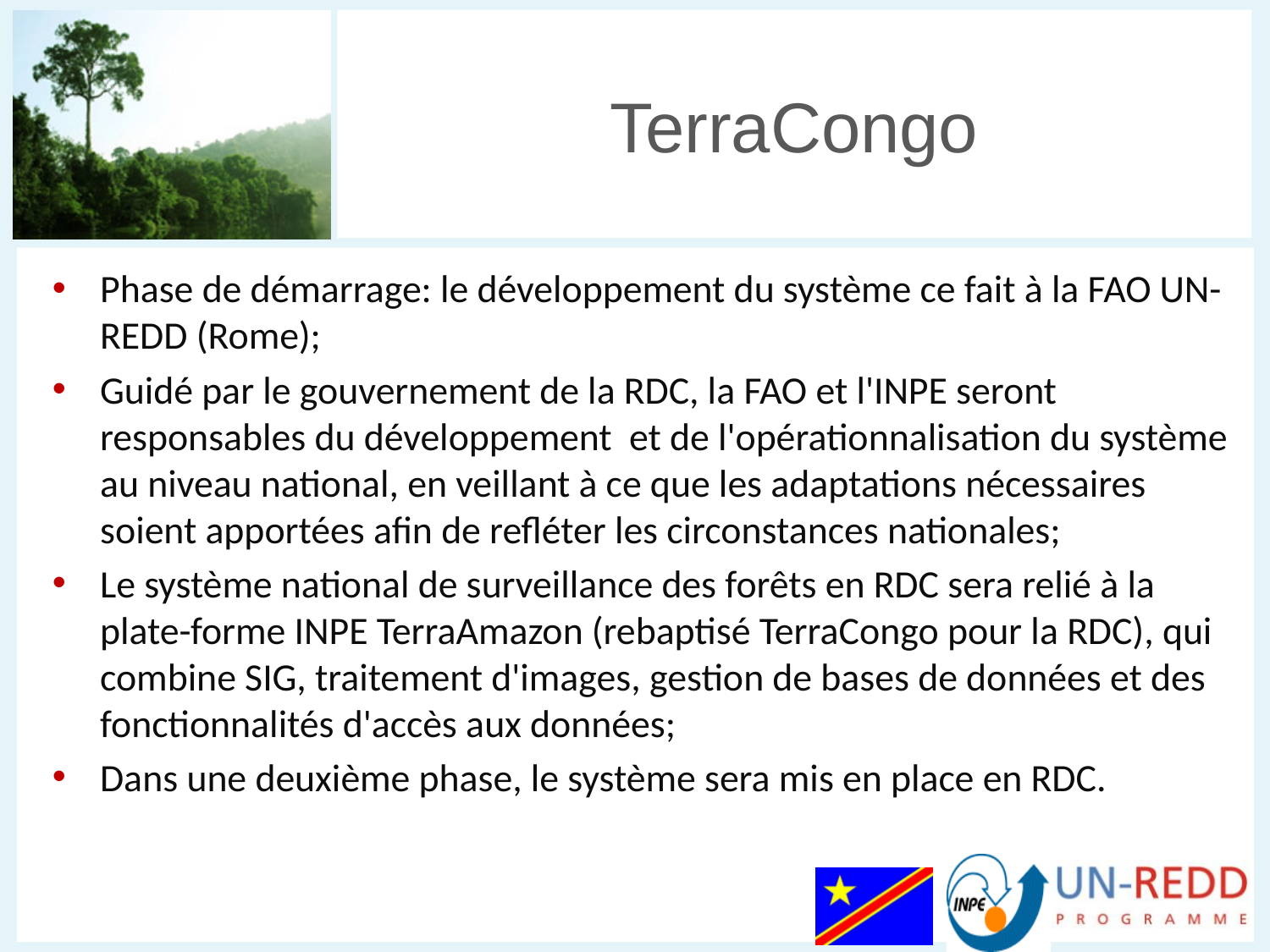

# TerraCongo
Phase de démarrage: le développement du système ce fait à la FAO UN-REDD (Rome);
Guidé par le gouvernement de la RDC, la FAO et l'INPE seront responsables du développement  et de l'opérationnalisation du système au niveau national, en veillant à ce que les adaptations nécessaires soient apportées afin de refléter les circonstances nationales;
Le système national de surveillance des forêts en RDC sera relié à la plate-forme INPE TerraAmazon (rebaptisé TerraCongo pour la RDC), qui combine SIG, traitement d'images, gestion de bases de données et des fonctionnalités d'accès aux données;
Dans une deuxième phase, le système sera mis en place en RDC.